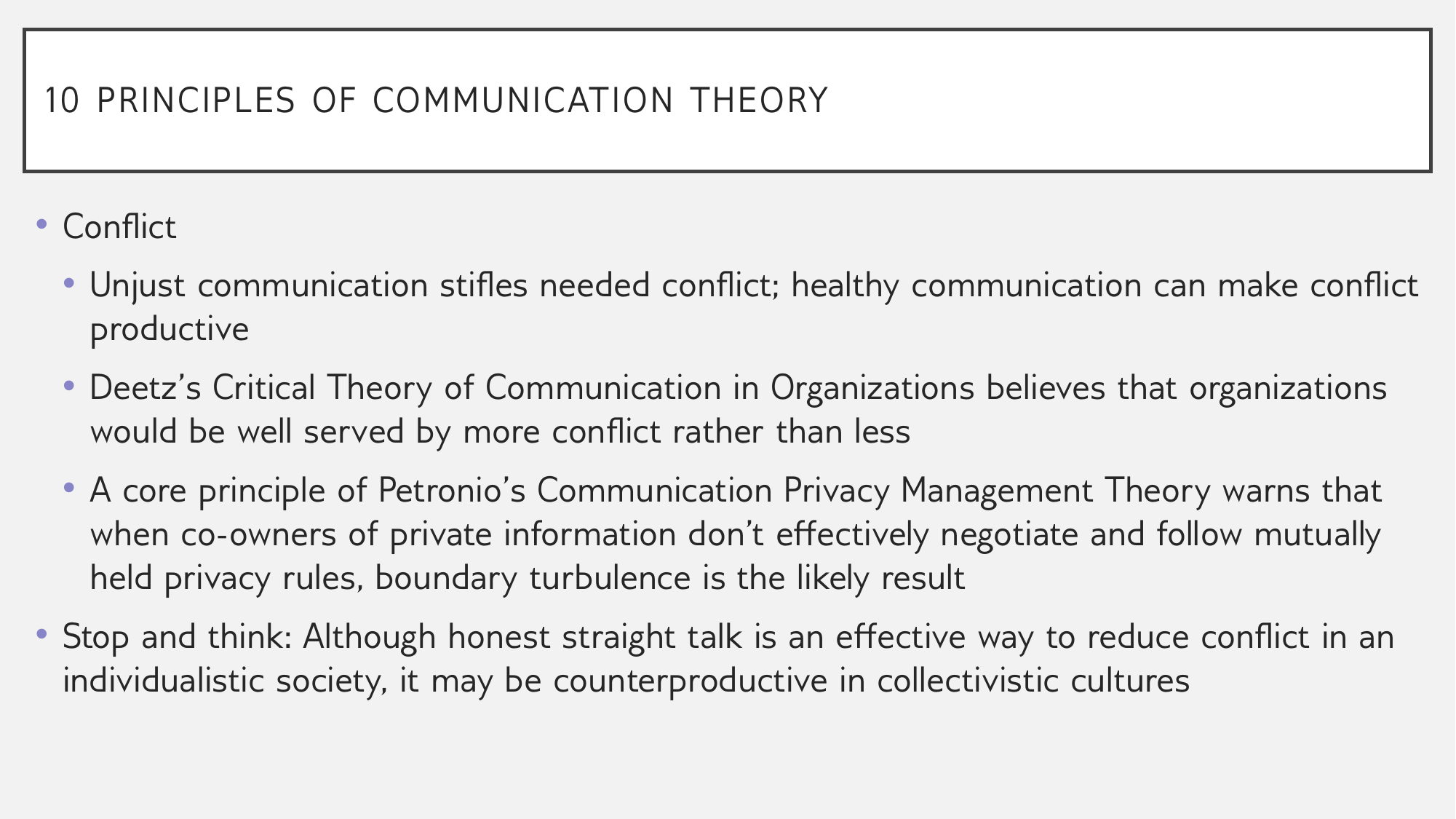

# 10 Principles of Communication Theory
Conflict
Unjust communication stifles needed conflict; healthy communication can make conflict productive
Deetz’s Critical Theory of Communication in Organizations believes that organizations would be well served by more conflict rather than less
A core principle of Petronio’s Communication Privacy Management Theory warns that when co-owners of private information don’t effectively negotiate and follow mutually held privacy rules, boundary turbulence is the likely result
Stop and think: Although honest straight talk is an effective way to reduce conflict in an individualistic society, it may be counterproductive in collectivistic cultures